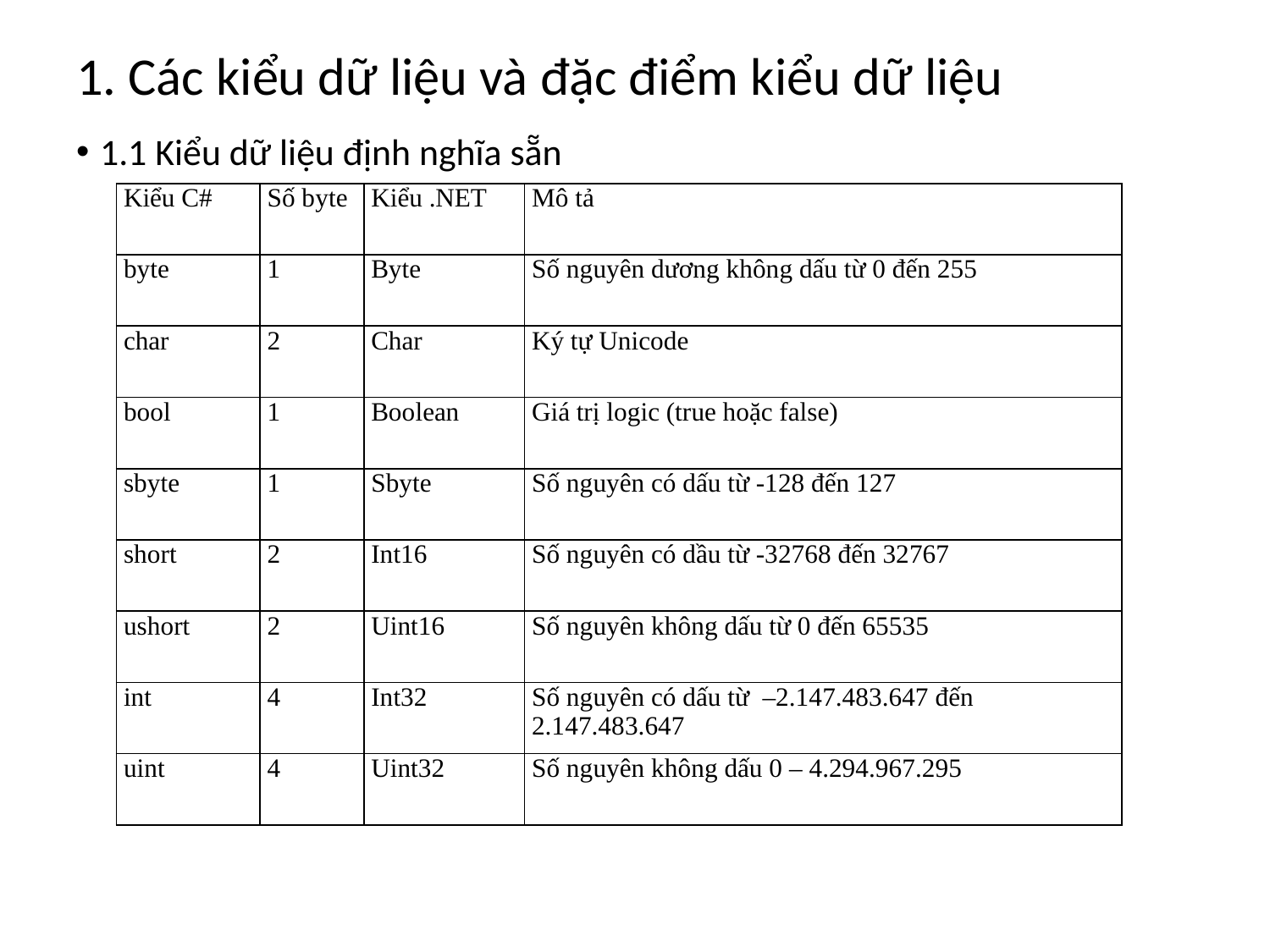

# 1. Các kiểu dữ liệu và đặc điểm kiểu dữ liệu
1.1 Kiểu dữ liệu định nghĩa sẵn
| Kiểu C# | Số byte | Kiểu .NET | Mô tả |
| --- | --- | --- | --- |
| byte | 1 | Byte | Số nguyên dương không dấu từ 0 đến 255 |
| char | 2 | Char | Ký tự Unicode |
| bool | 1 | Boolean | Giá trị logic (true hoặc false) |
| sbyte | 1 | Sbyte | Số nguyên có dấu từ -128 đến 127 |
| short | 2 | Int16 | Số nguyên có dầu từ -32768 đến 32767 |
| ushort | 2 | Uint16 | Số nguyên không dấu từ 0 đến 65535 |
| int | 4 | Int32 | Số nguyên có dấu từ –2.147.483.647 đến 2.147.483.647 |
| uint | 4 | Uint32 | Số nguyên không dấu 0 – 4.294.967.295 |